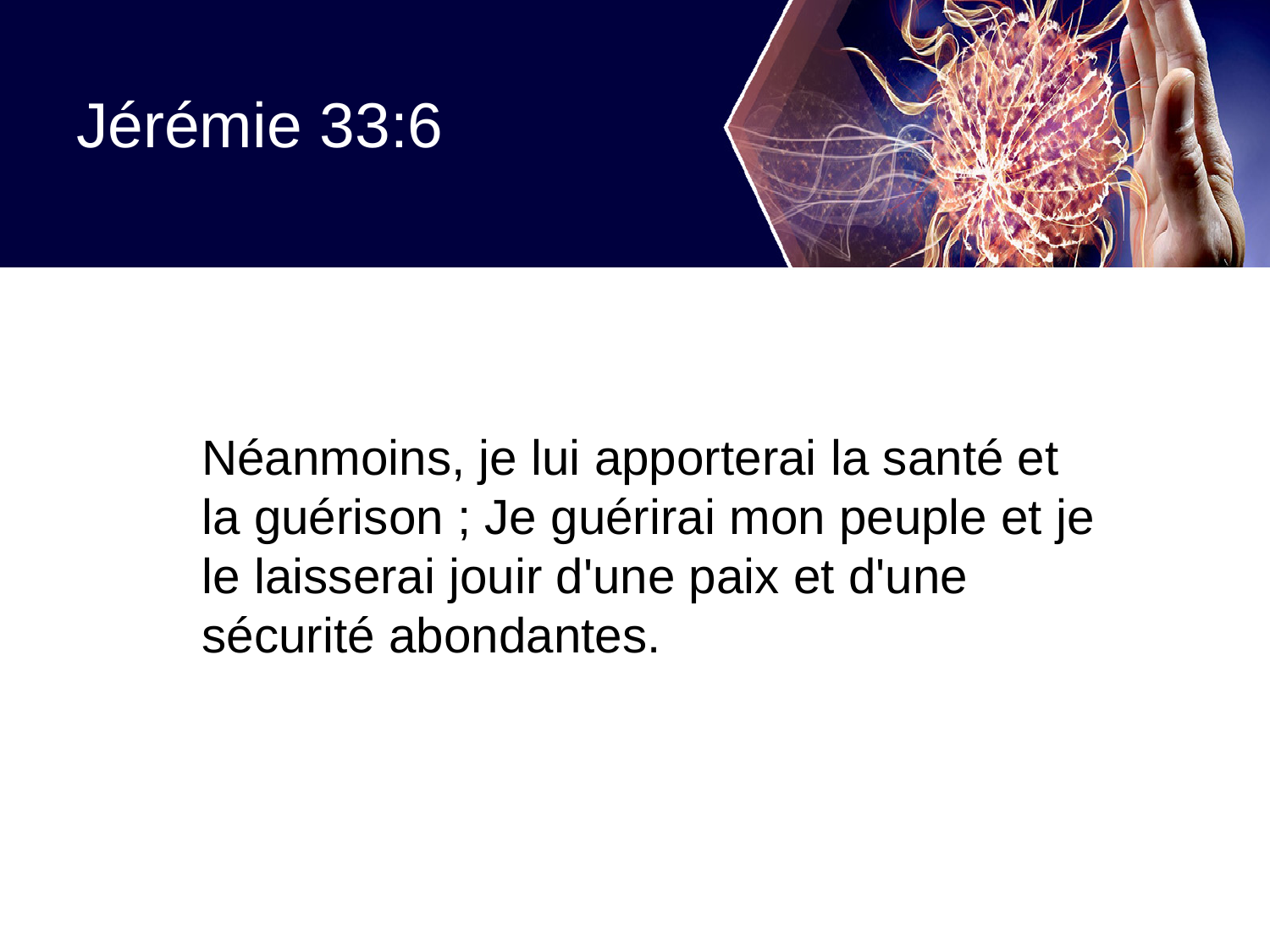

# Jérémie 33:6
Néanmoins, je lui apporterai la santé et la guérison ; Je guérirai mon peuple et je le laisserai jouir d'une paix et d'une sécurité abondantes.